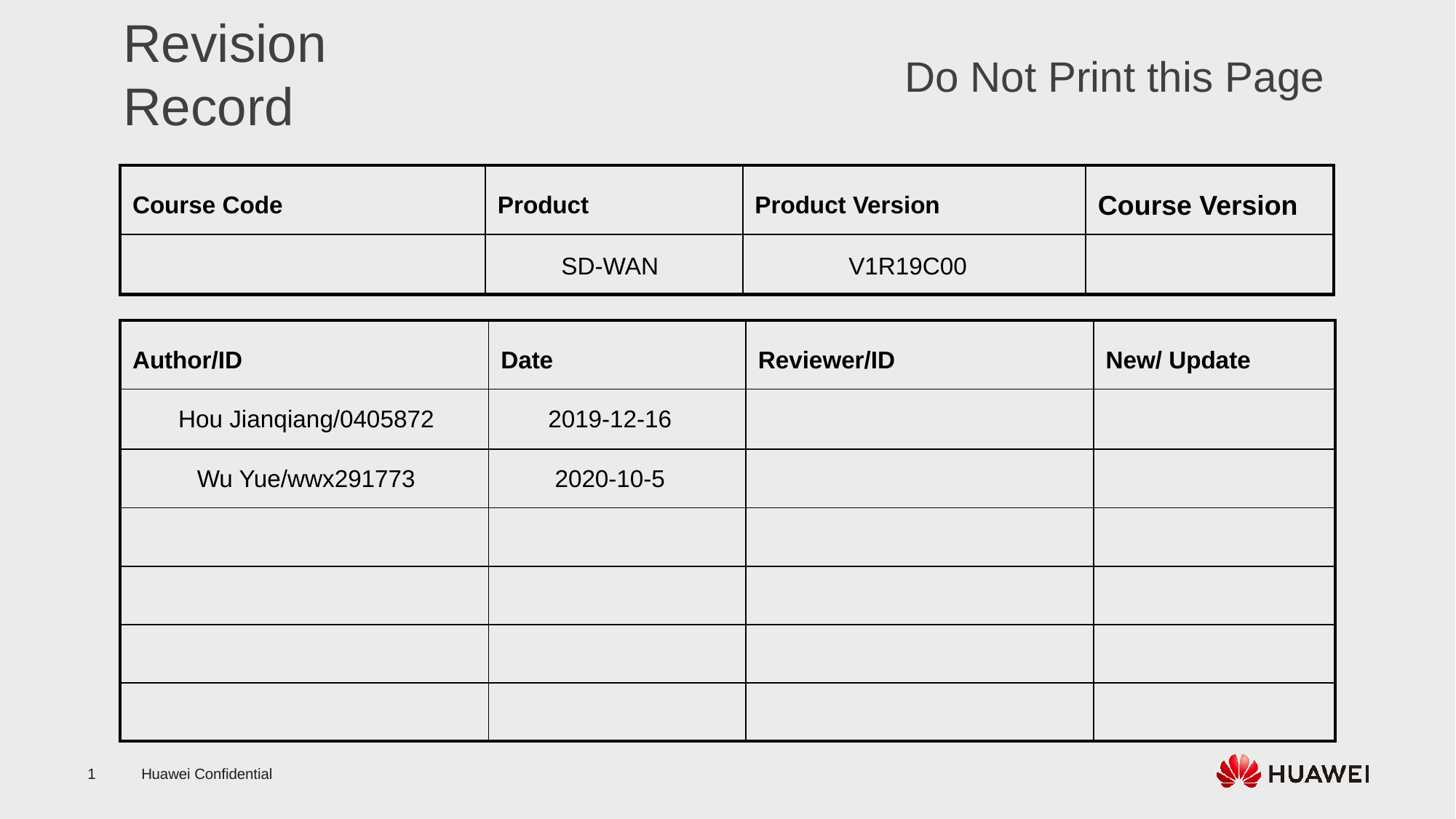

SD-WAN
V1R19C00

Hou Jianqiang/0405872
2019-12-16

Wu Yue/wwx291773
2020-10-5